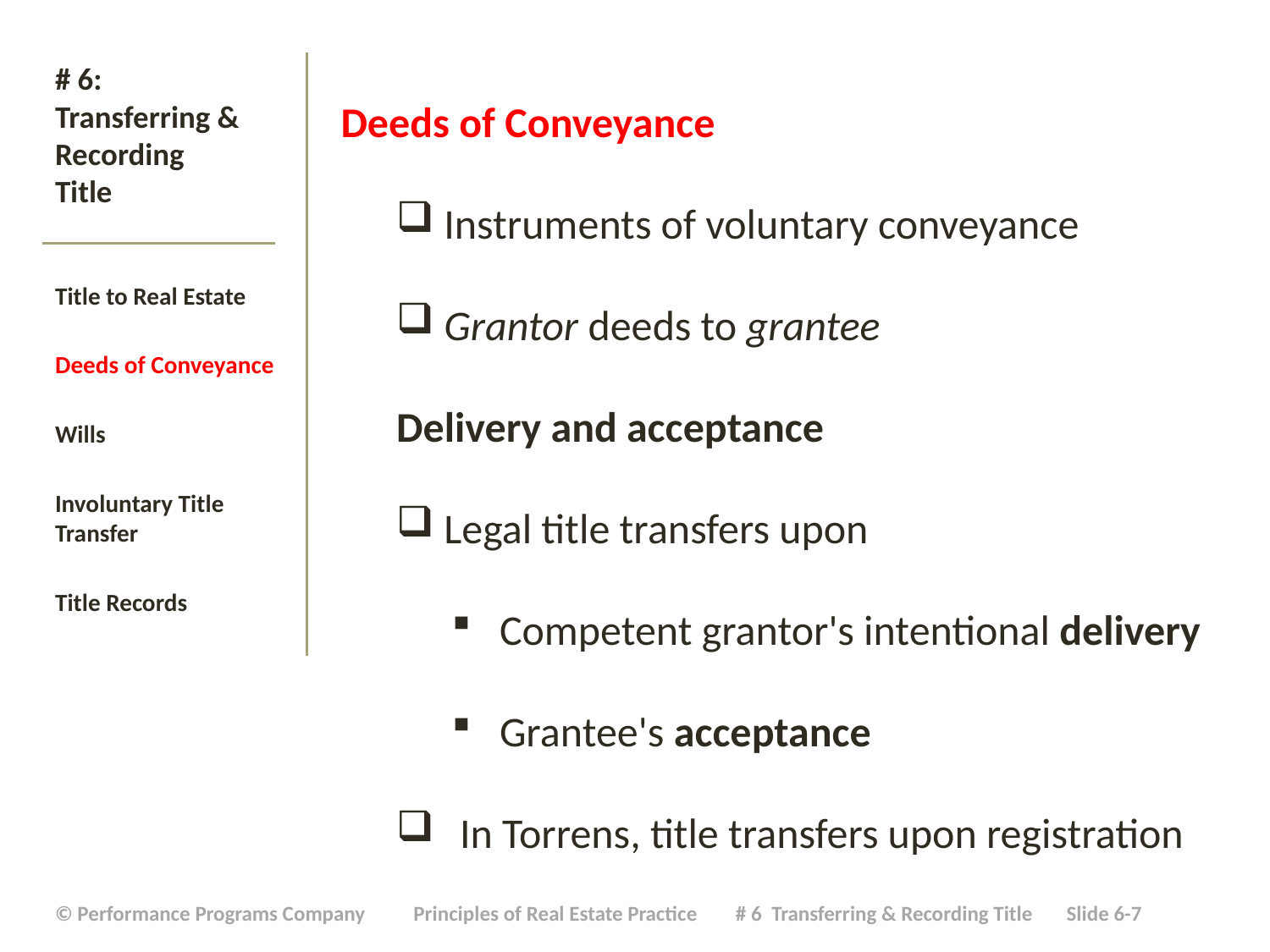

Deeds of Conveyance

Instruments of voluntary conveyance
Grantor deeds to grantee

Delivery and acceptance

Legal title transfers upon
Competent grantor's intentional delivery
Grantee's acceptance
In Torrens, title transfers upon registration
# # 6: Transferring & Recording Title

Title to Real Estate

Deeds of Conveyance

Wills

Involuntary Title Transfer

Title Records

| © Performance Programs Company Principles of Real Estate Practice # 6 Transferring & Recording Title Slide 6-7 |
| --- |